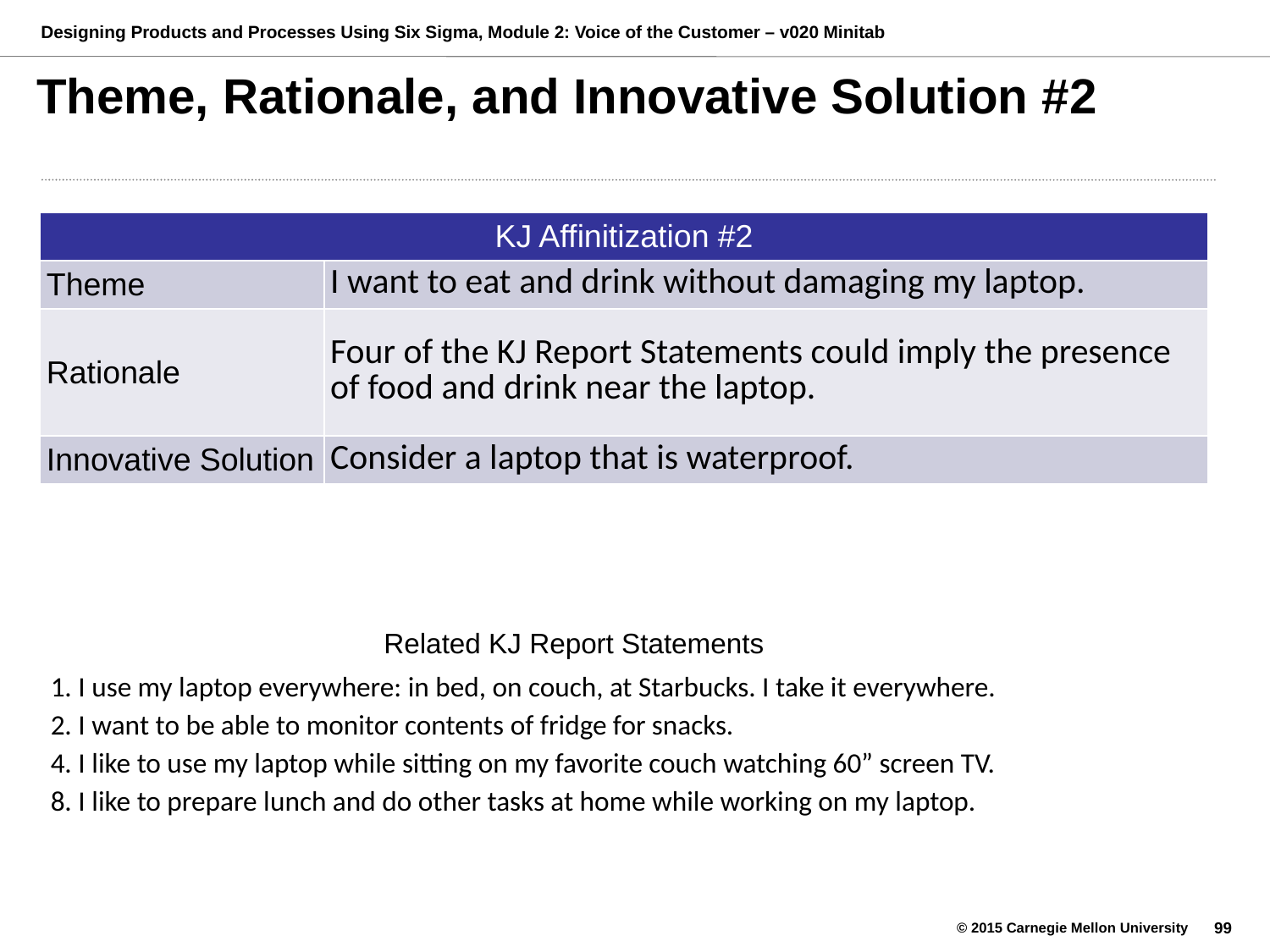

# Theme, Rationale, and Innovative Solution #2
| KJ Affinitization #2 |  |
| --- | --- |
| Theme | I want to eat and drink without damaging my laptop. |
| Rationale | Four of the KJ Report Statements could imply the presence of food and drink near the laptop. |
| Innovative Solution | Consider a laptop that is waterproof. |
Related KJ Report Statements
1. I use my laptop everywhere: in bed, on couch, at Starbucks. I take it everywhere.

2. I want to be able to monitor contents of fridge for snacks.

4. I like to use my laptop while sitting on my favorite couch watching 60” screen TV.

8. I like to prepare lunch and do other tasks at home while working on my laptop.